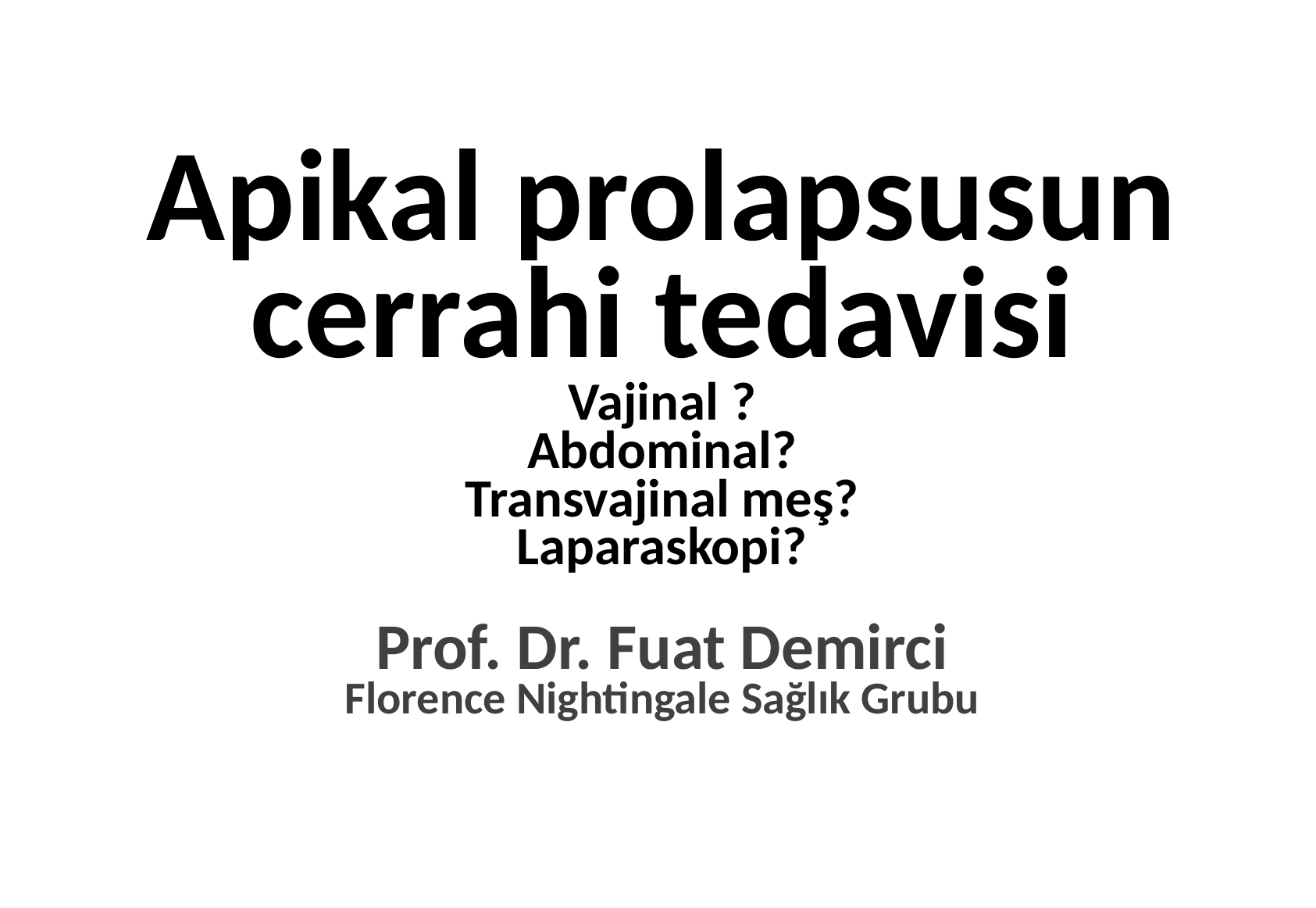

# Apikal prolapsusun cerrahi tedavisi Vajinal ? Abdominal? Transvajinal meş? Laparaskopi? Prof. Dr. Fuat Demirci Florence Nightingale Sağlık Grubu